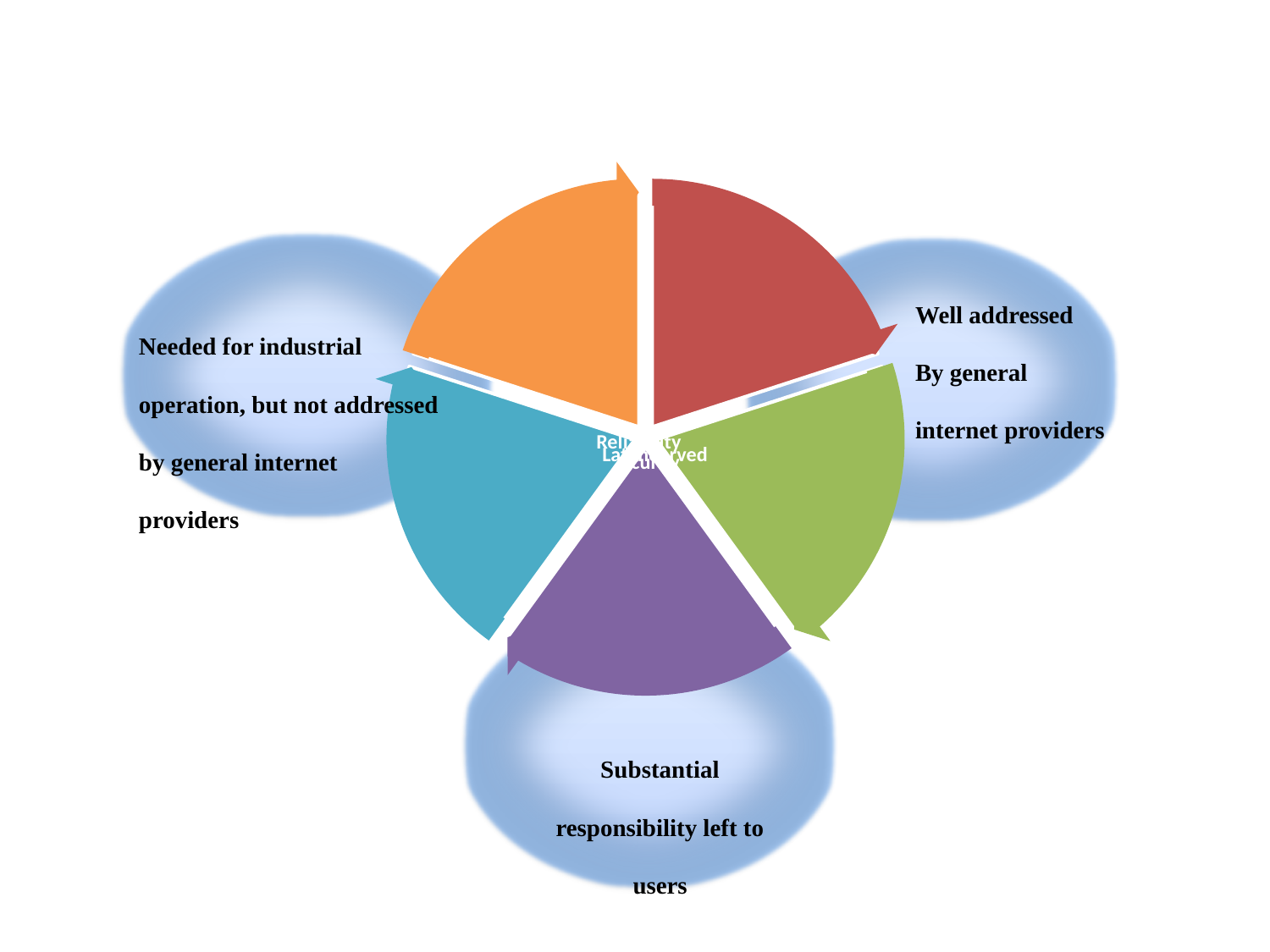

Speed
Area Served
Security
Latency
Reliability

Well addressed
By general internet providers
Needed for industrial
operation, but not addressed by general internet providers

Substantial responsibility left to users